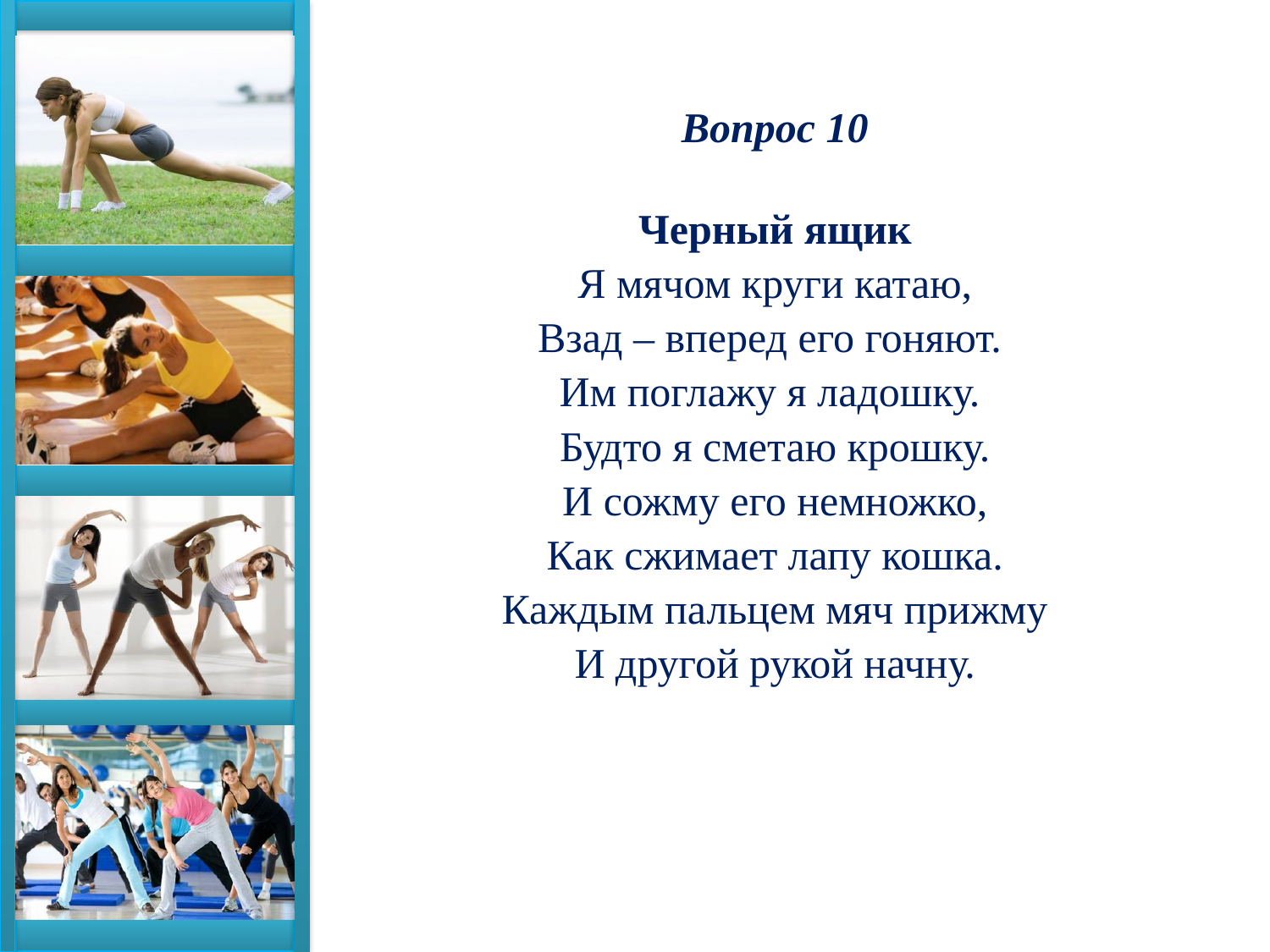

Вопрос 10

Черный ящик
Я мячом круги катаю,
Взад – вперед его гоняют.
Им поглажу я ладошку.
Будто я сметаю крошку.
И сожму его немножко,
Как сжимает лапу кошка.
Каждым пальцем мяч прижму
И другой рукой начну.